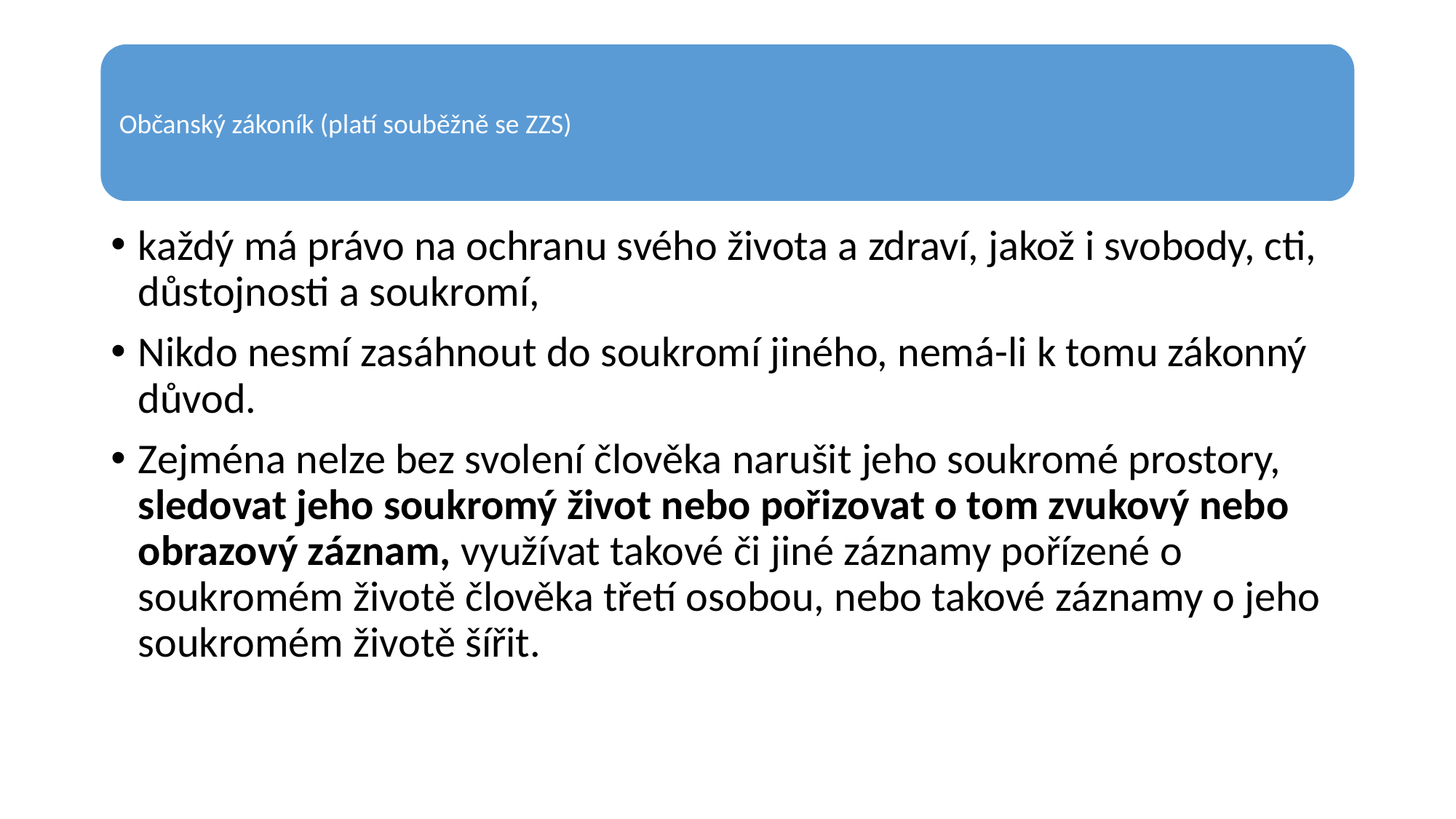

Občanský zákoník (platí souběžně se ZZS)
každý má právo na ochranu svého života a zdraví, jakož i svobody, cti, důstojnosti a soukromí,
Nikdo nesmí zasáhnout do soukromí jiného, nemá-li k tomu zákonný důvod.
Zejména nelze bez svolení člověka narušit jeho soukromé prostory, sledovat jeho soukromý život nebo pořizovat o tom zvukový nebo obrazový záznam, využívat takové či jiné záznamy pořízené o soukromém životě člověka třetí osobou, nebo takové záznamy o jeho soukromém životě šířit.